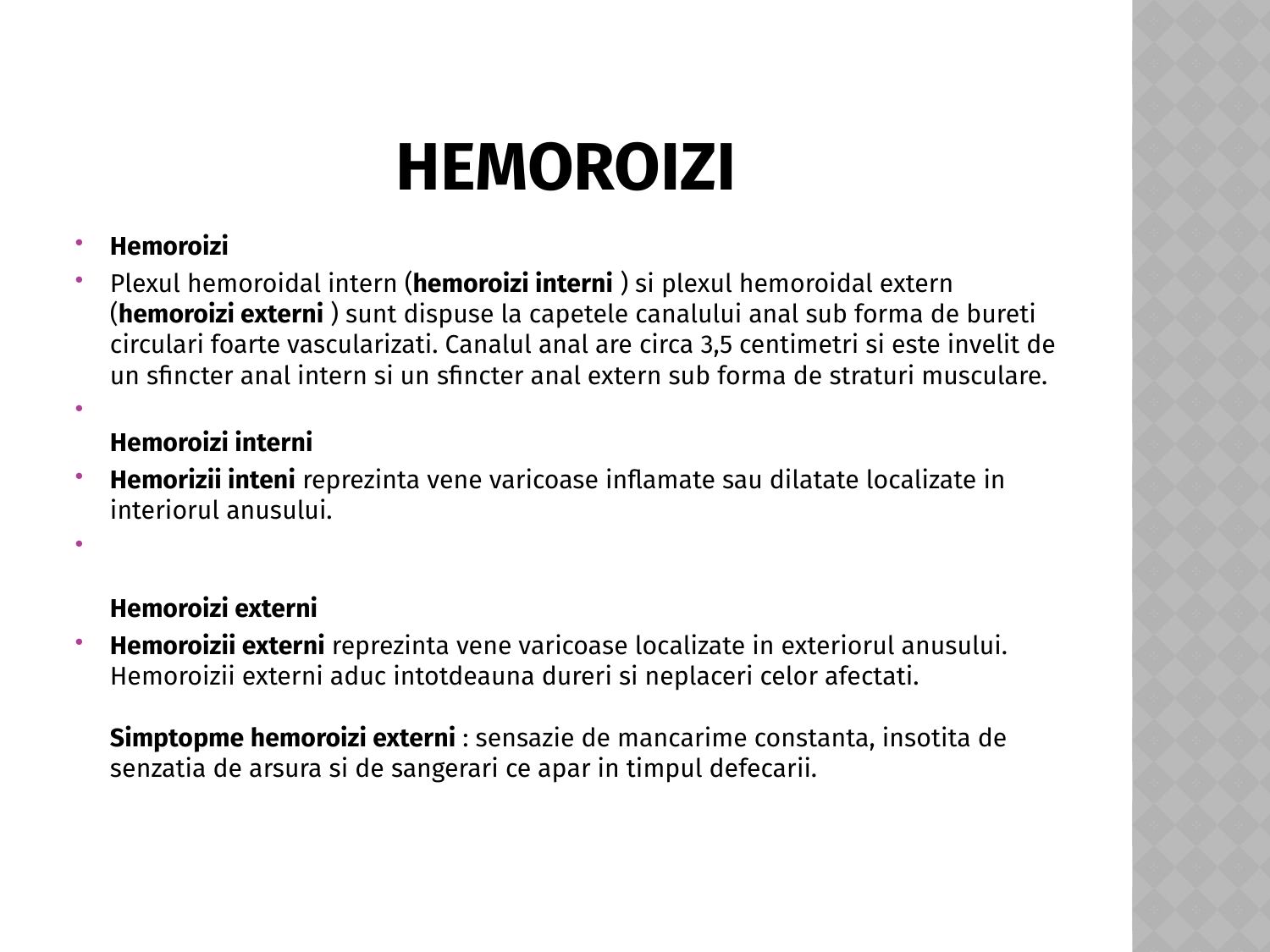

# Hemoroizi
Hemoroizi
Plexul hemoroidal intern (hemoroizi interni ) si plexul hemoroidal extern (hemoroizi externi ) sunt dispuse la capetele canalului anal sub forma de bureti circulari foarte vascularizati. Canalul anal are circa 3,5 centimetri si este invelit de un sfincter anal intern si un sfincter anal extern sub forma de straturi musculare.
Hemoroizi interni
Hemorizii inteni reprezinta vene varicoase inflamate sau dilatate localizate in interiorul anusului.
Hemoroizi externi
Hemoroizii externi reprezinta vene varicoase localizate in exteriorul anusului. Hemoroizii externi aduc intotdeauna dureri si neplaceri celor afectati.
Simptopme hemoroizi externi : sensazie de mancarime constanta, insotita de senzatia de arsura si de sangerari ce apar in timpul defecarii.